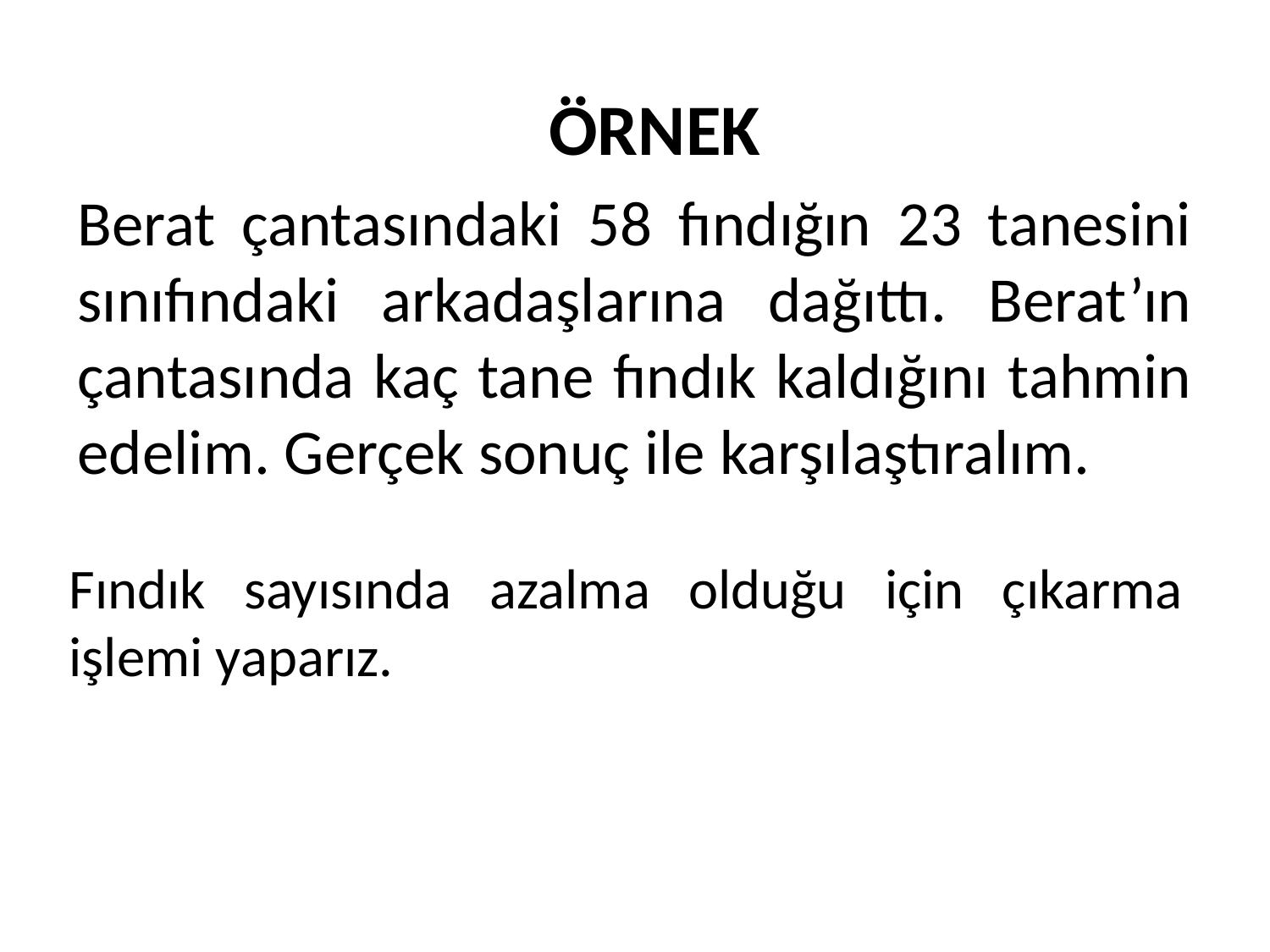

# ÖRNEK
Berat çantasındaki 58 fındığın 23 tanesini sınıfındaki arkadaşlarına dağıttı. Berat’ın çantasında kaç tane fındık kaldığını tahmin edelim. Gerçek sonuç ile karşılaştıralım.
Fındık sayısında azalma olduğu için çıkarma işlemi yaparız.